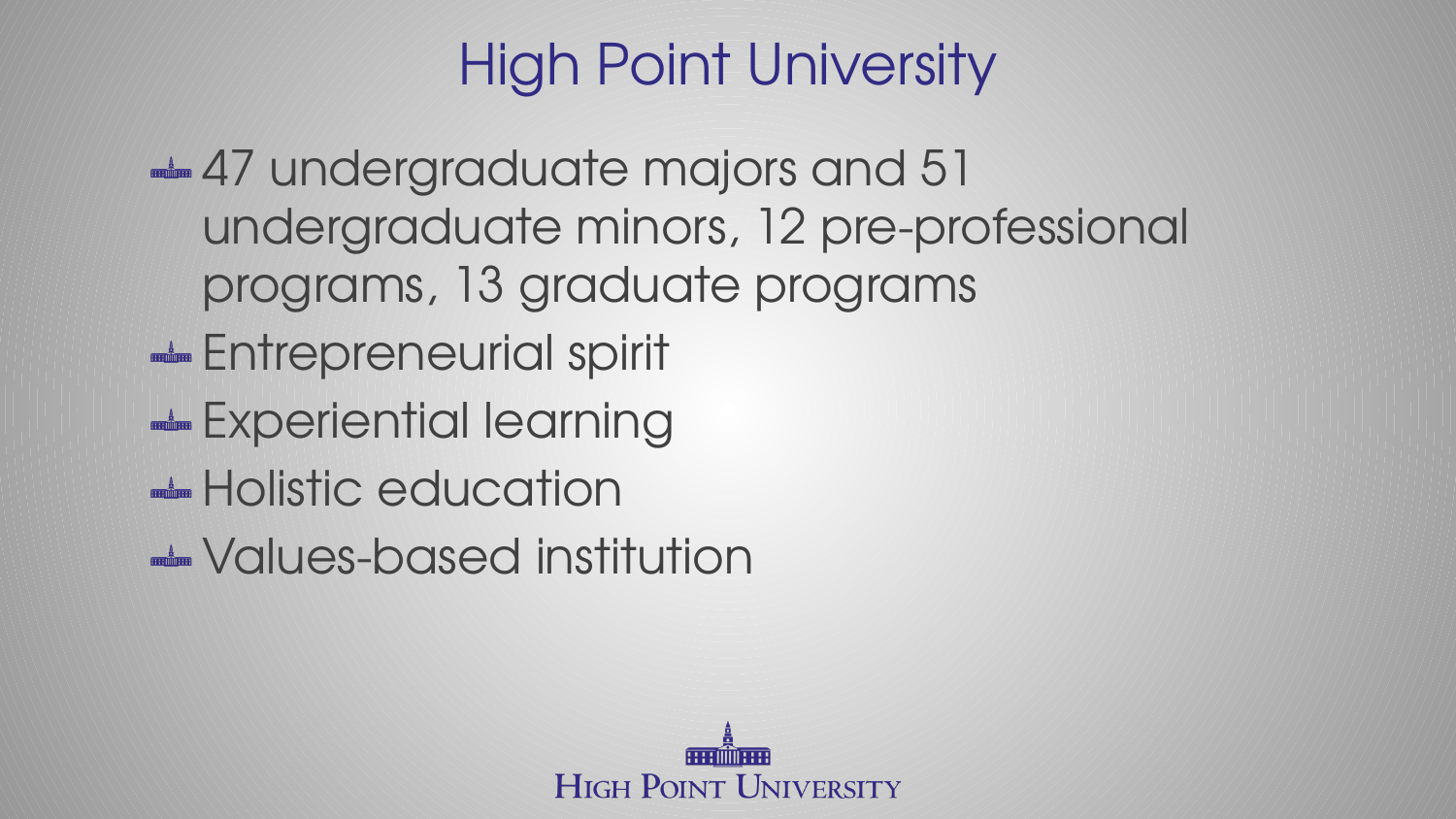

High Point University
47 undergraduate majors and 51 undergraduate minors, 12 pre-professional programs, 13 graduate programs
Entrepreneurial spirit
Experiential learning
Holistic education
Values-based institution